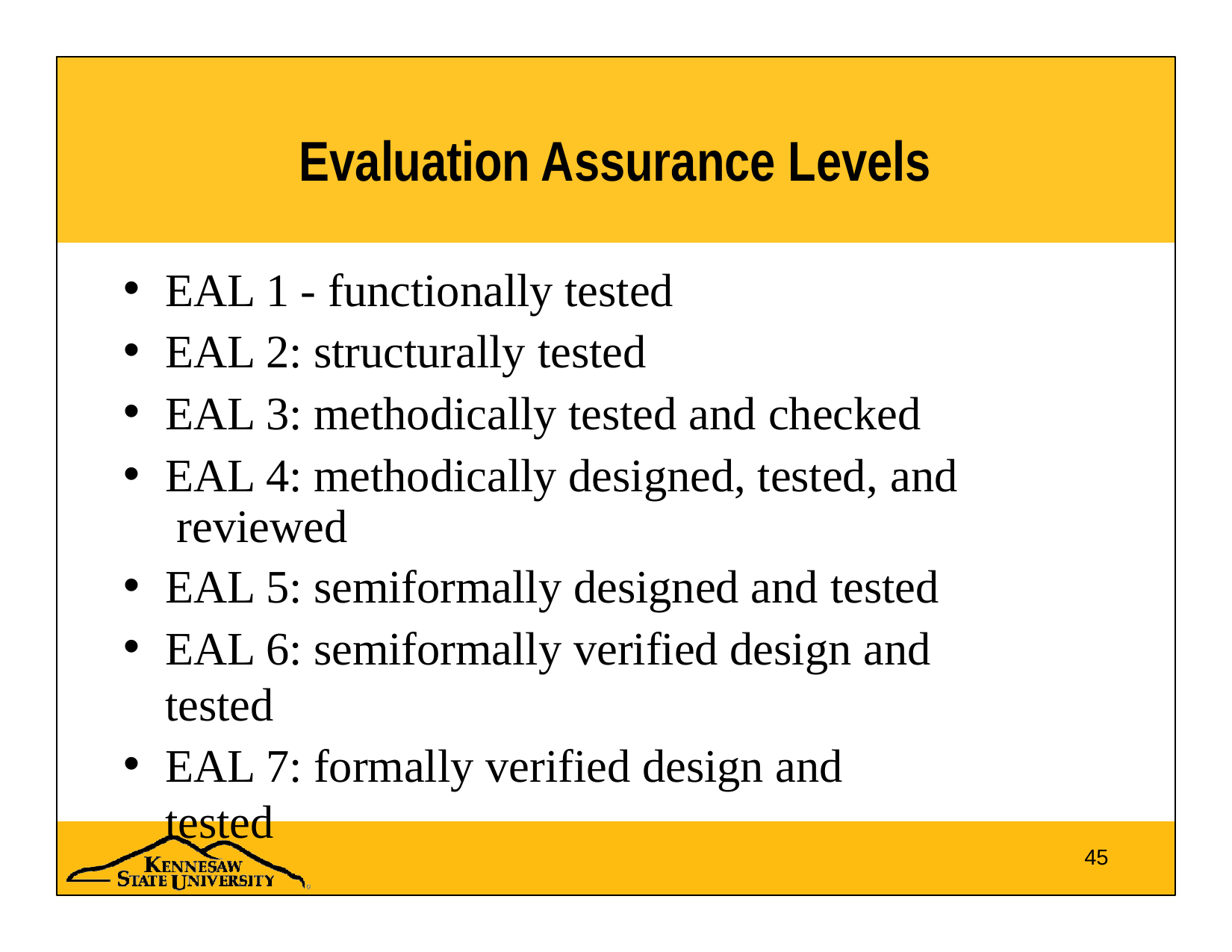

# Evaluation Assurance Levels
EAL 1 - functionally tested
EAL 2: structurally tested
EAL 3: methodically tested and checked
EAL 4: methodically designed, tested, and  reviewed
EAL 5: semiformally designed and tested
EAL 6: semiformally verified design and tested
EAL 7: formally verified design and tested

45